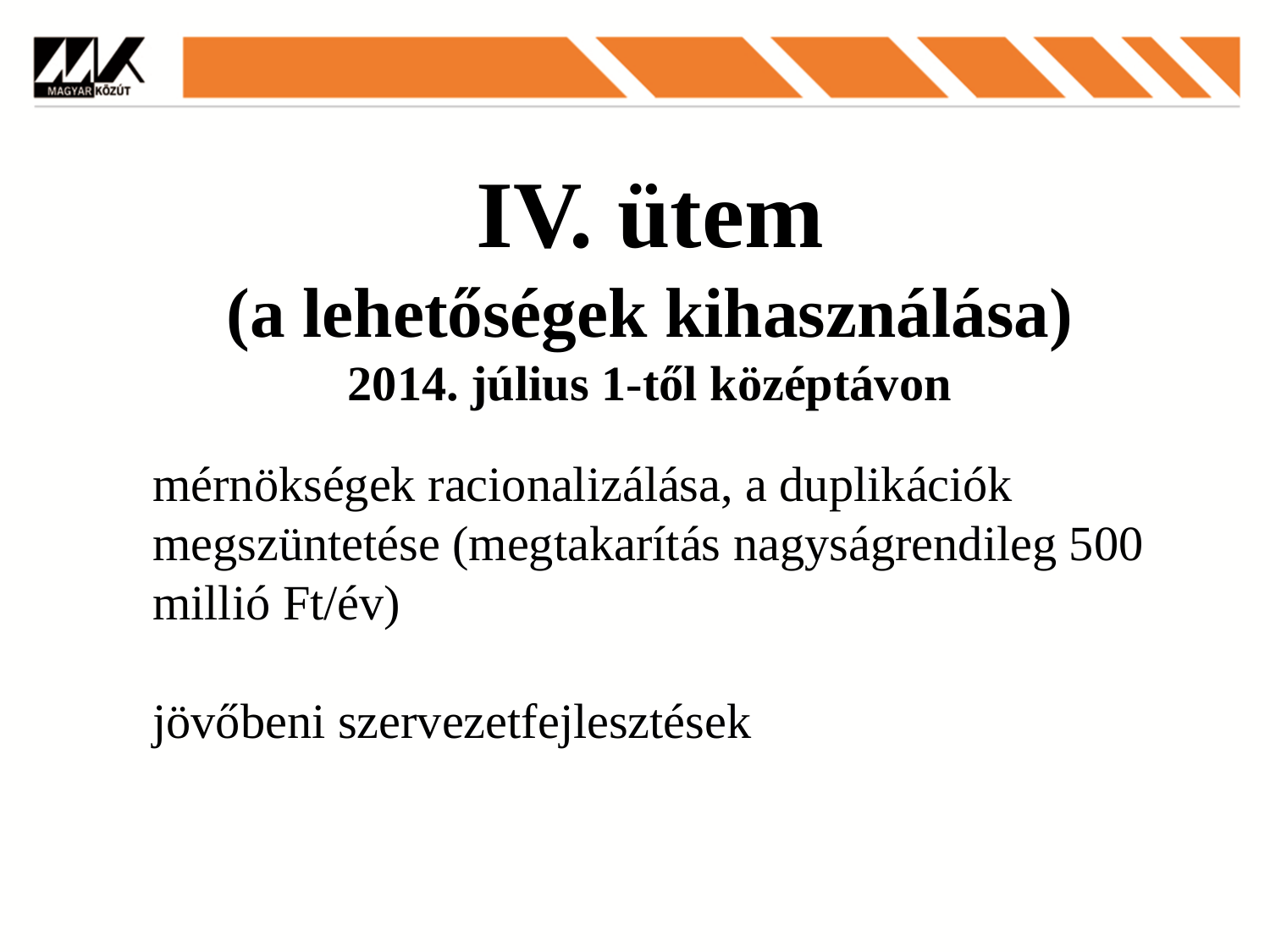

IV. ütem
(a lehetőségek kihasználása)
2014. július 1-től középtávon
mérnökségek racionalizálása, a duplikációk megszüntetése (megtakarítás nagyságrendileg 500 millió Ft/év)

jövőbeni szervezetfejlesztések